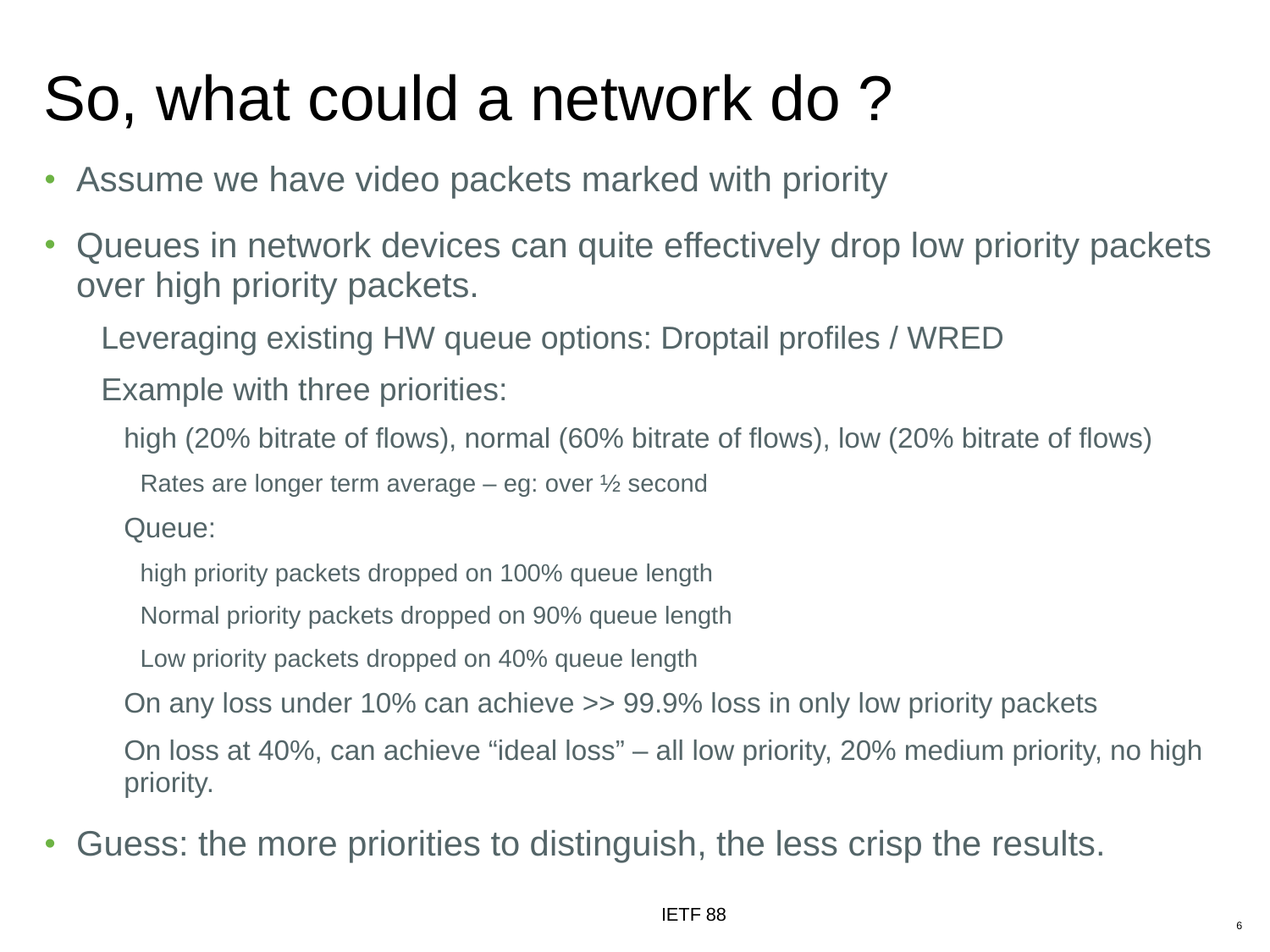

# So, what could a network do ?
Assume we have video packets marked with priority
Queues in network devices can quite effectively drop low priority packets over high priority packets.
Leveraging existing HW queue options: Droptail profiles / WRED
Example with three priorities:
high (20% bitrate of flows), normal (60% bitrate of flows), low (20% bitrate of flows)
Rates are longer term average – eg: over ½ second
Queue:
high priority packets dropped on 100% queue length
Normal priority packets dropped on 90% queue length
Low priority packets dropped on 40% queue length
On any loss under 10% can achieve >> 99.9% loss in only low priority packets
On loss at 40%, can achieve “ideal loss” – all low priority, 20% medium priority, no high priority.
Guess: the more priorities to distinguish, the less crisp the results.